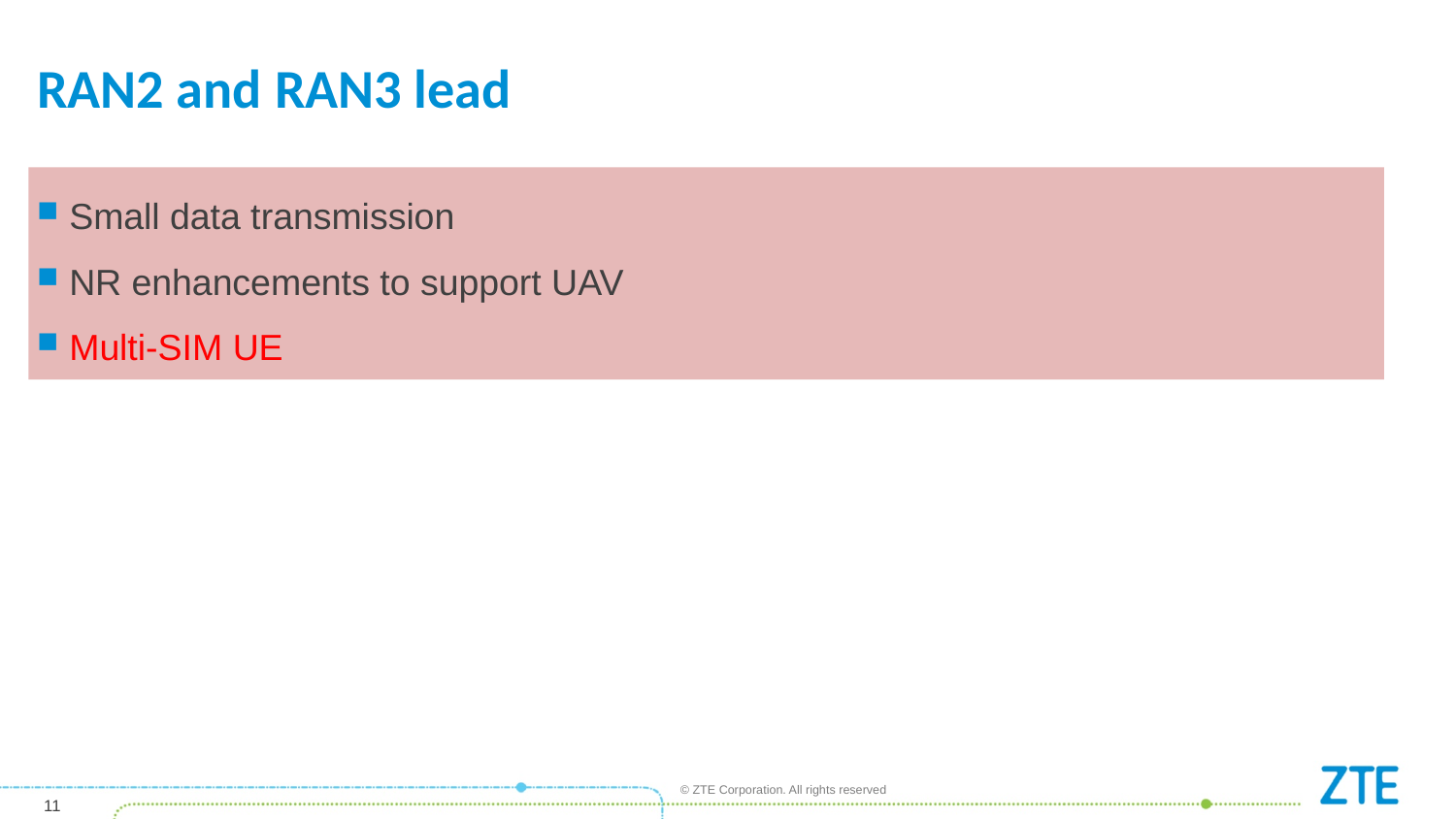

# RAN2 and RAN3 lead
Small data transmission
NR enhancements to support UAV
Multi-SIM UE